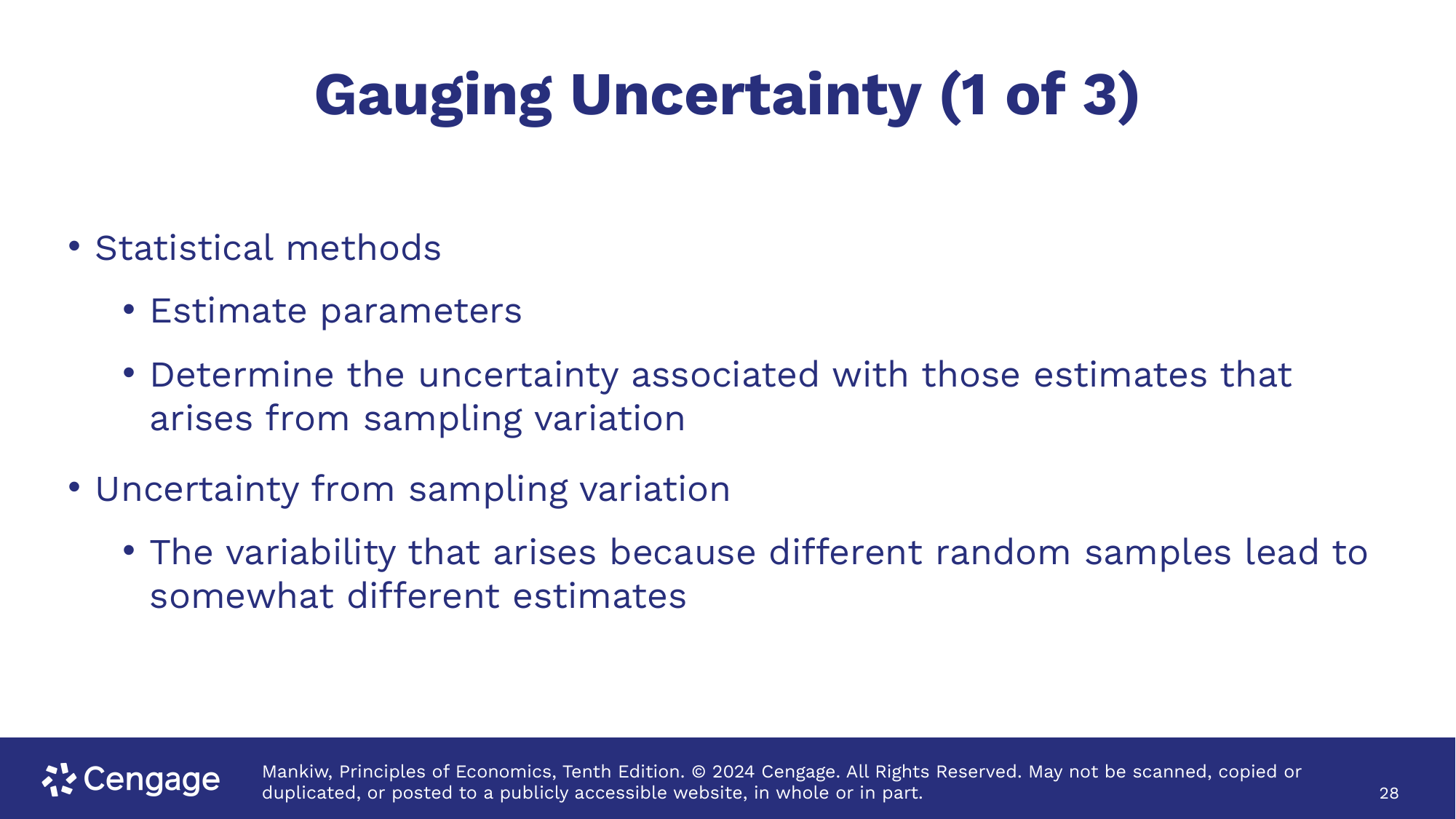

# Gauging Uncertainty (1 of 3)
Statistical methods
Estimate parameters
Determine the uncertainty associated with those estimates that arises from sampling variation
Uncertainty from sampling variation
The variability that arises because different random samples lead to somewhat different estimates